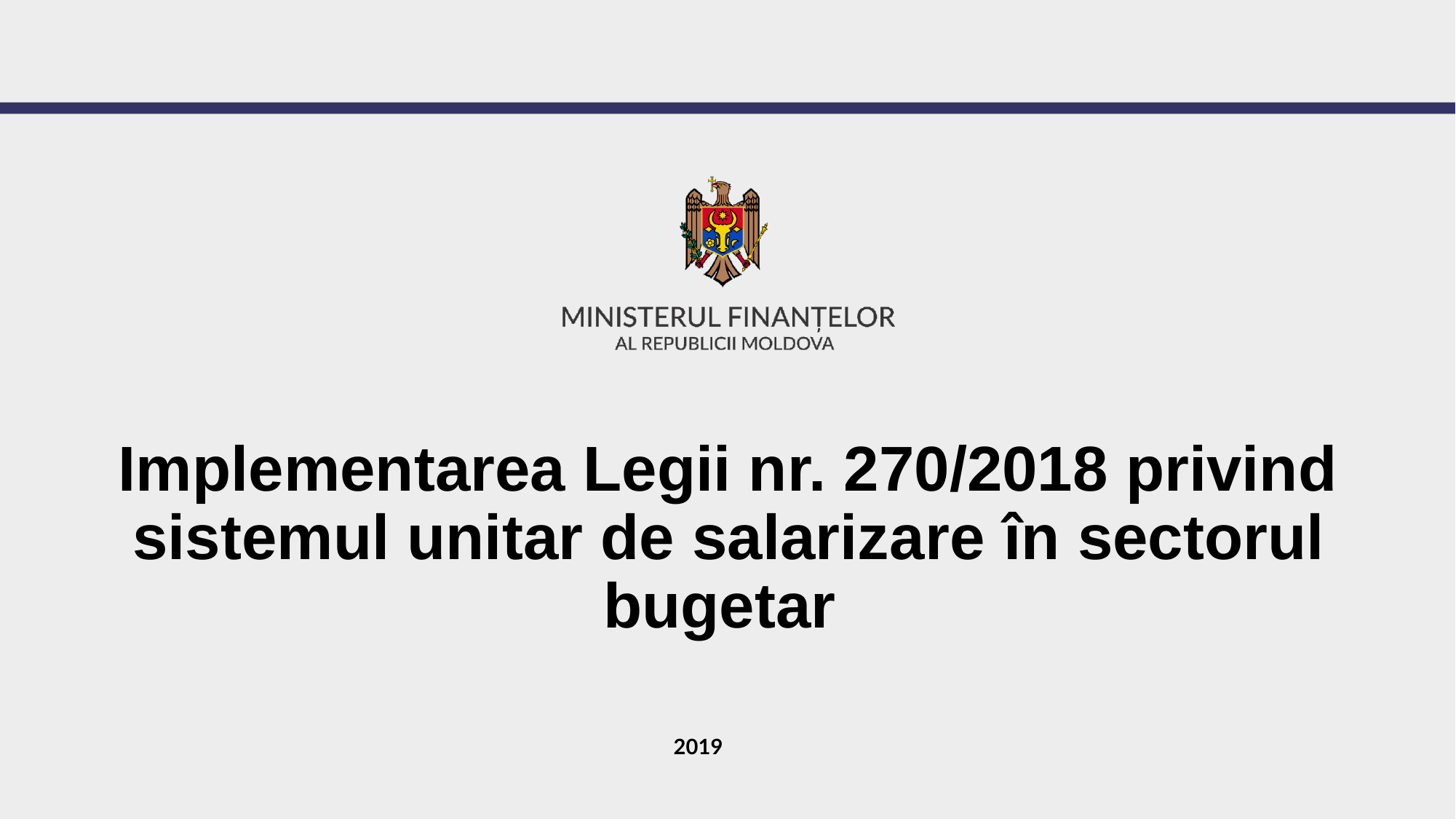

# Implementarea Legii nr. 270/2018 privind sistemul unitar de salarizare în sectorul bugetar
2019